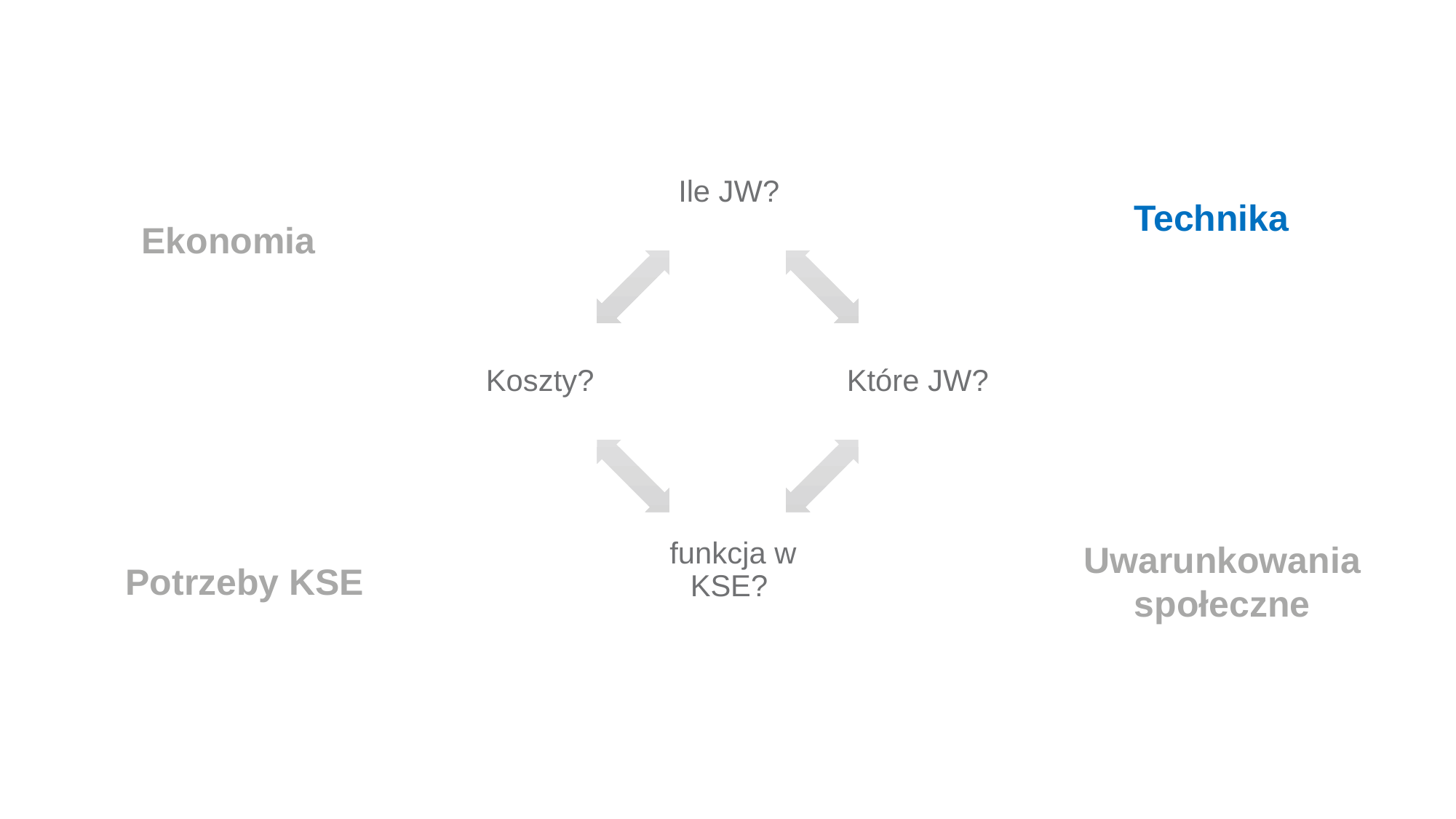

Ile JW?

Które JW?

 funkcja w KSE?

Koszty?

Technika
Ekonomia
Uwarunkowania społeczne
Potrzeby KSE